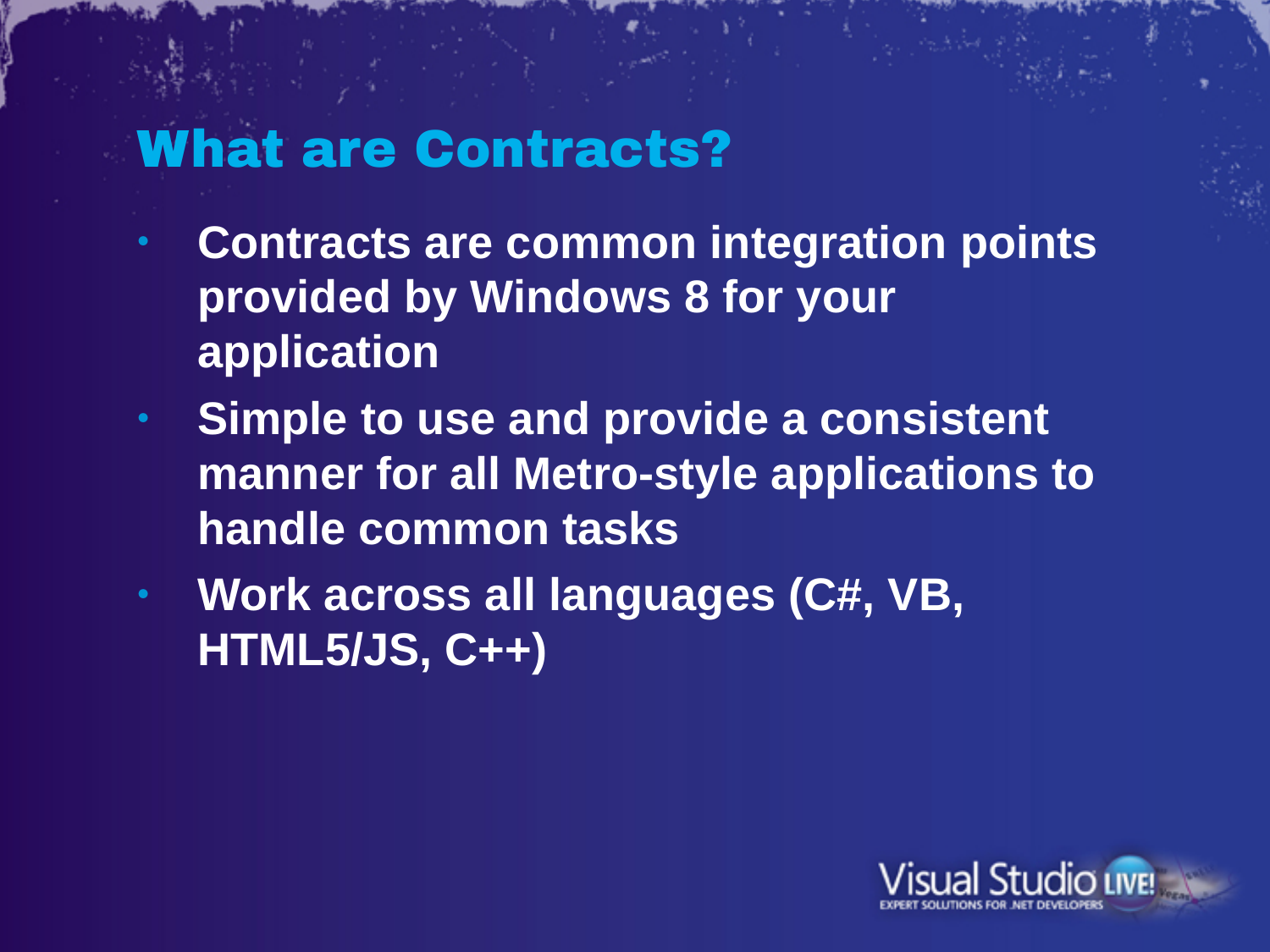

# What are Contracts?
Contracts are common integration points provided by Windows 8 for your application
Simple to use and provide a consistent manner for all Metro-style applications to handle common tasks
Work across all languages (C#, VB, HTML5/JS, C++)